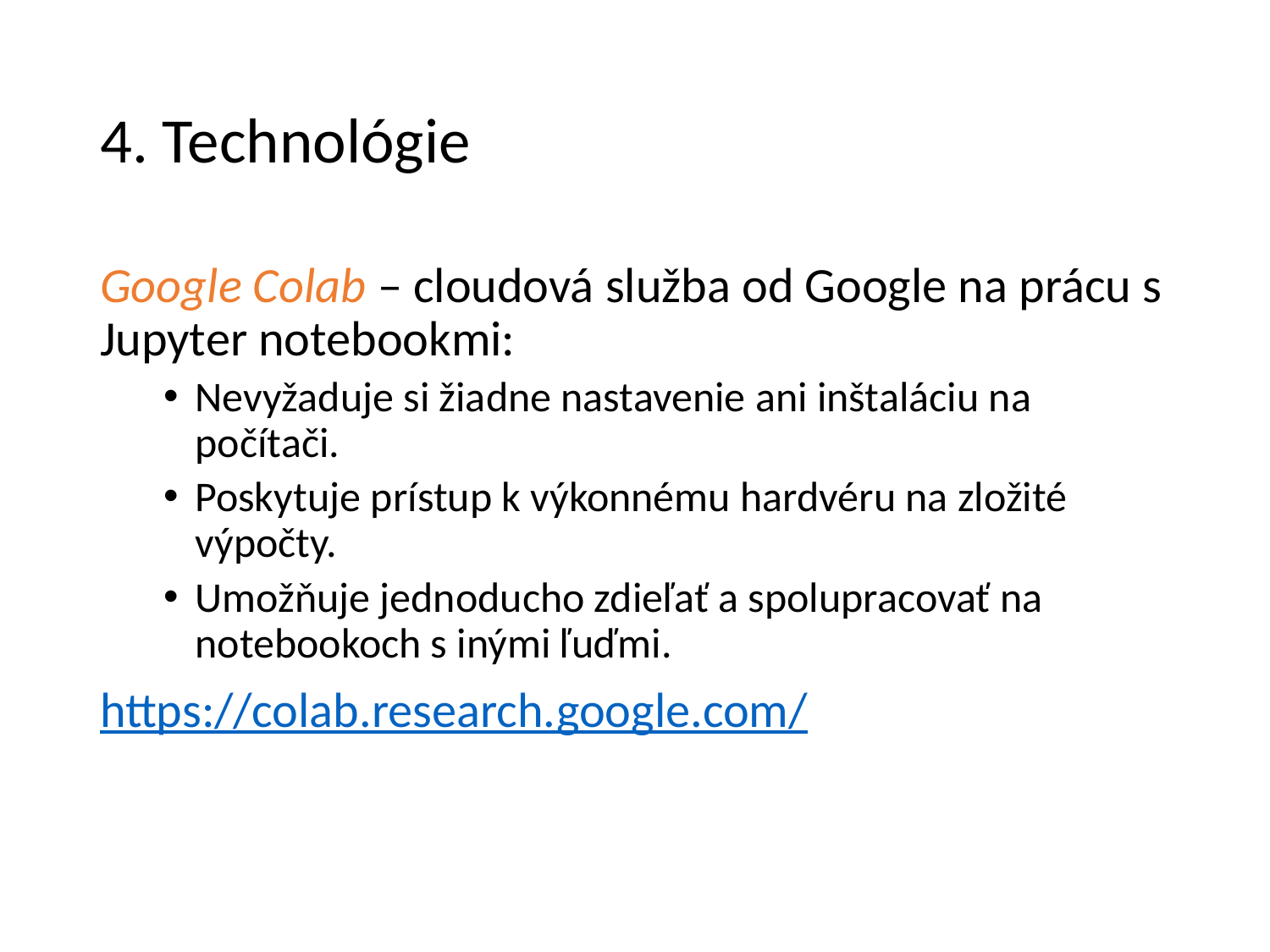

# 4. Technológie
Google Colab – cloudová služba od Google na prácu s Jupyter notebookmi:
Nevyžaduje si žiadne nastavenie ani inštaláciu na počítači.
Poskytuje prístup k výkonnému hardvéru na zložité výpočty.
Umožňuje jednoducho zdieľať a spolupracovať na notebookoch s inými ľuďmi.
https://colab.research.google.com/